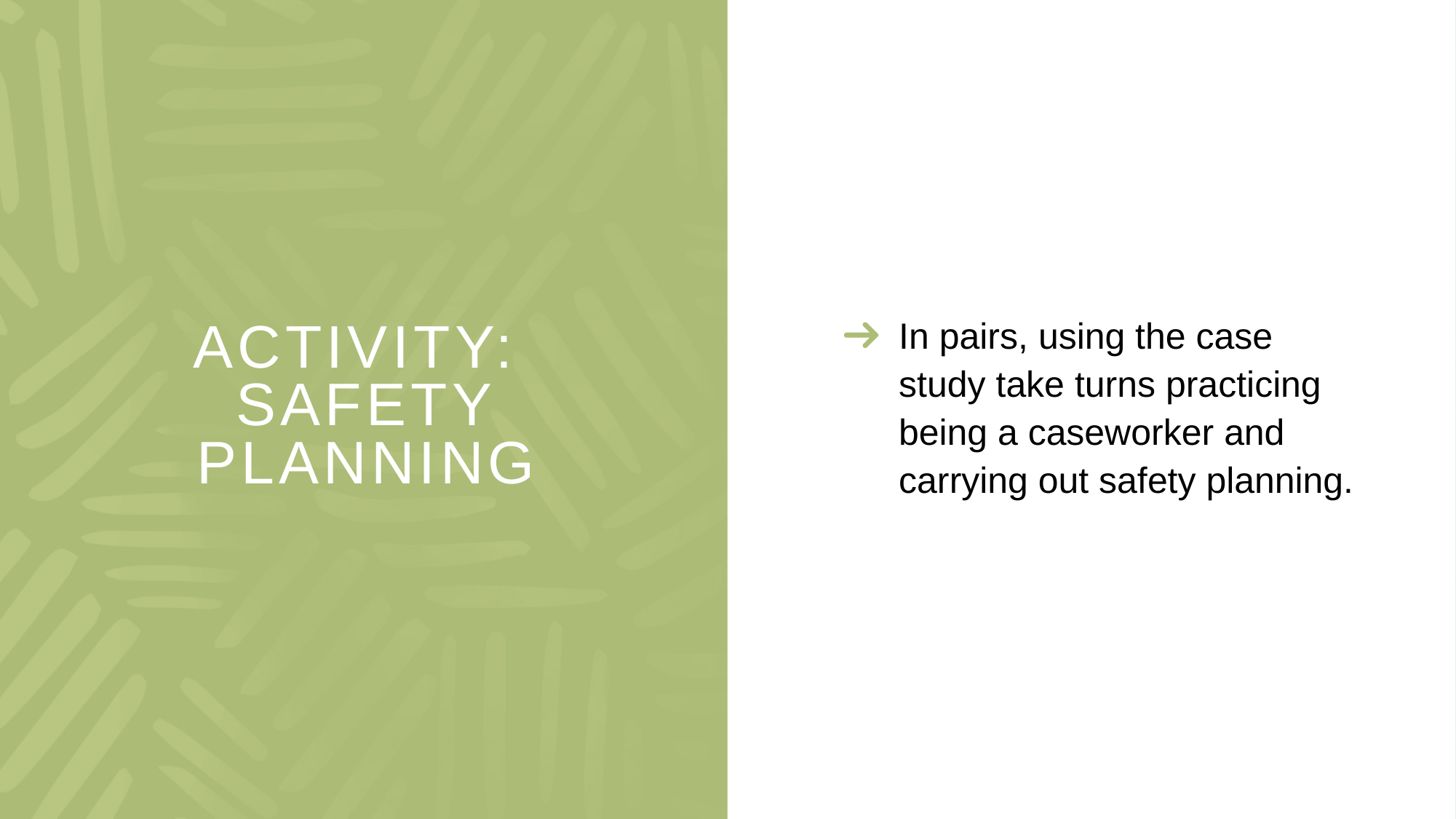

In pairs, using the case study take turns practicing being a caseworker and carrying out safety planning.
# ACTIVITY: SAFETY PLANNING